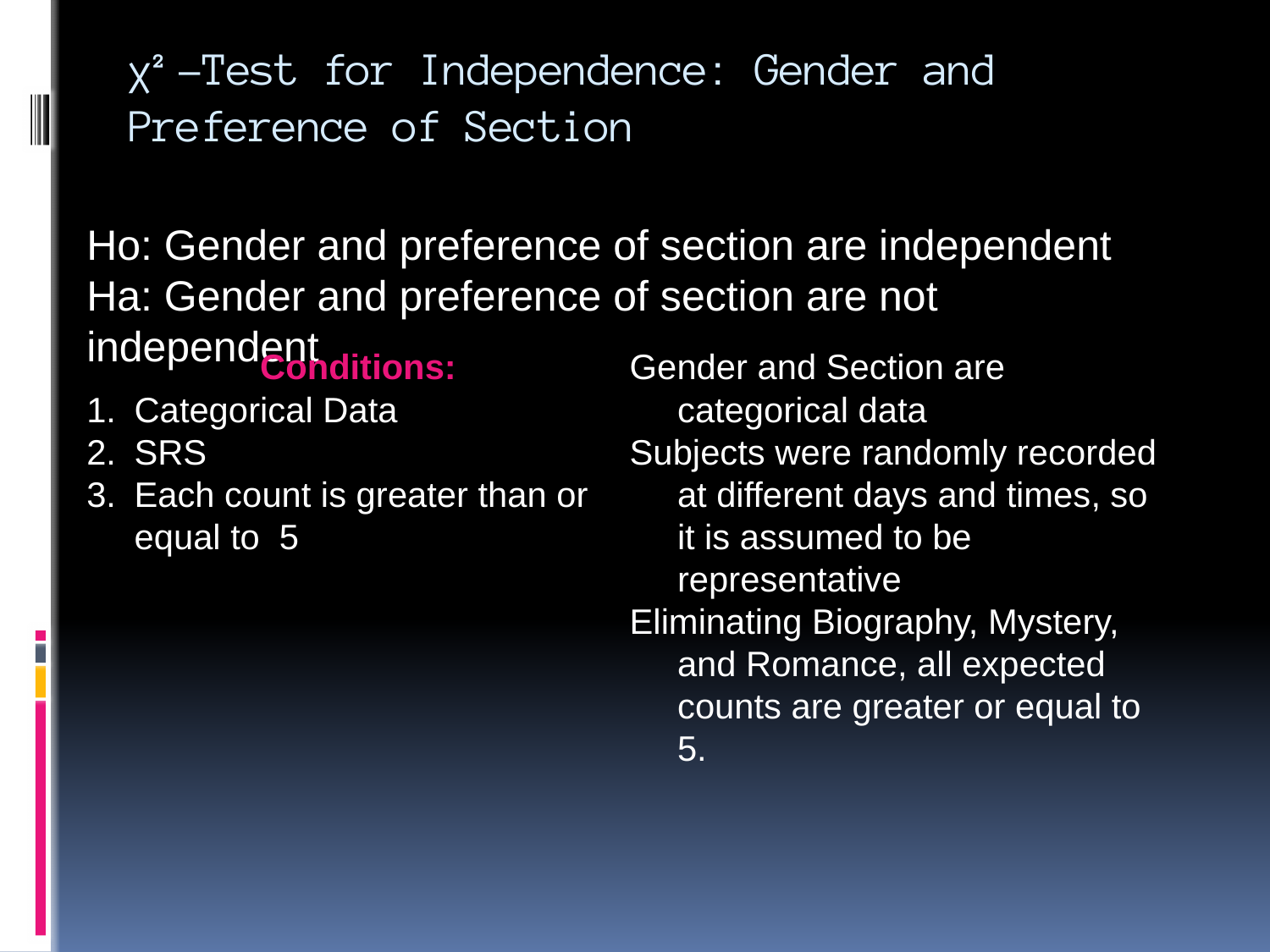

# χ²-Test for Independence: Gender and Preference of Section
Ho: Gender and preference of section are independent
Ha: Gender and preference of section are not independent
Conditions:
Categorical Data
SRS
Each count is greater than or
	equal to  5

Gender and Section are categorical data
Subjects were randomly recorded at different days and times, so it is assumed to be representative
Eliminating Biography, Mystery, and Romance, all expected counts are greater or equal to 5.